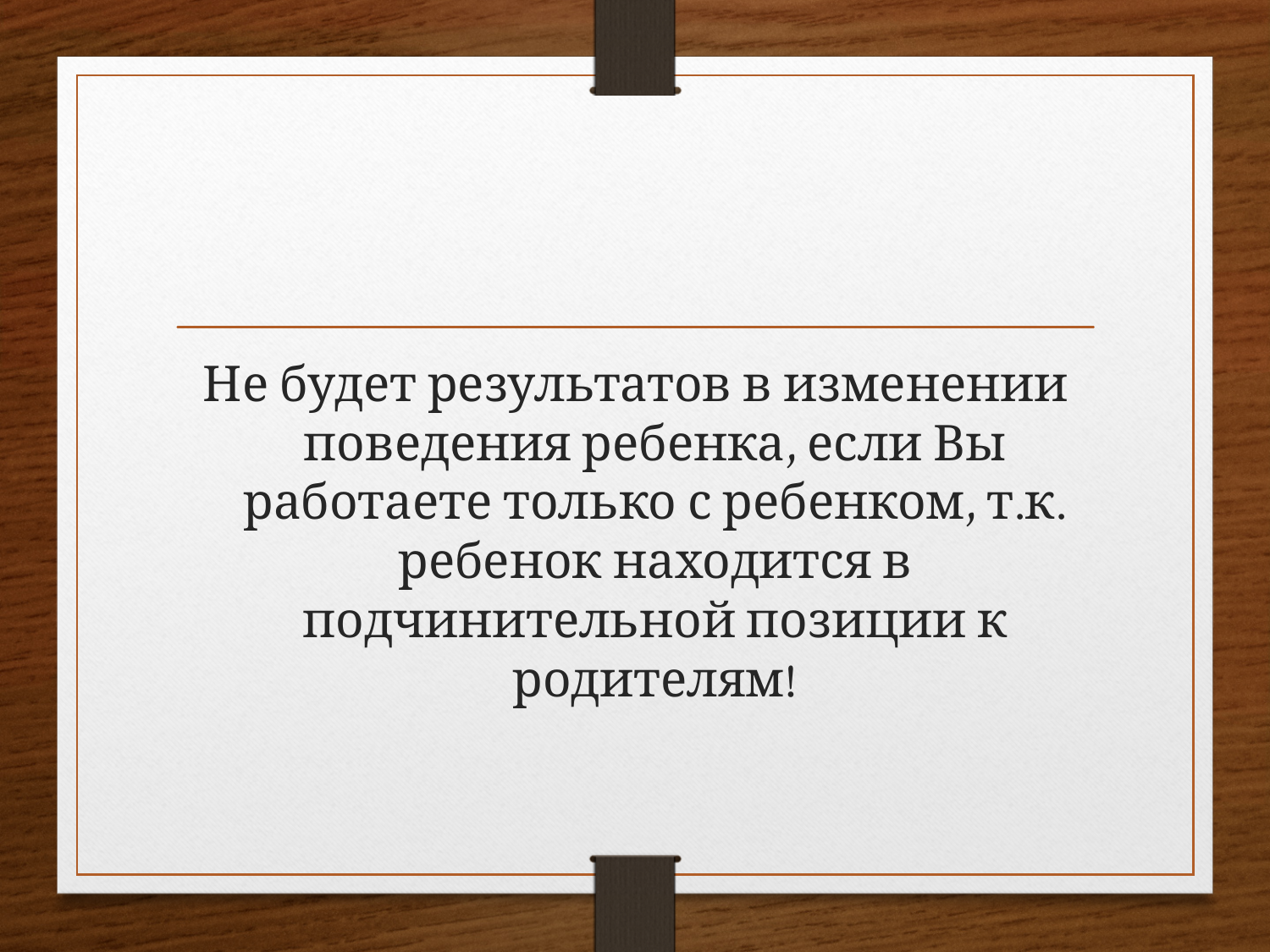

Не будет результатов в изменении поведения ребенка, если Вы работаете только с ребенком, т.к. ребенок находится в подчинительной позиции к родителям!